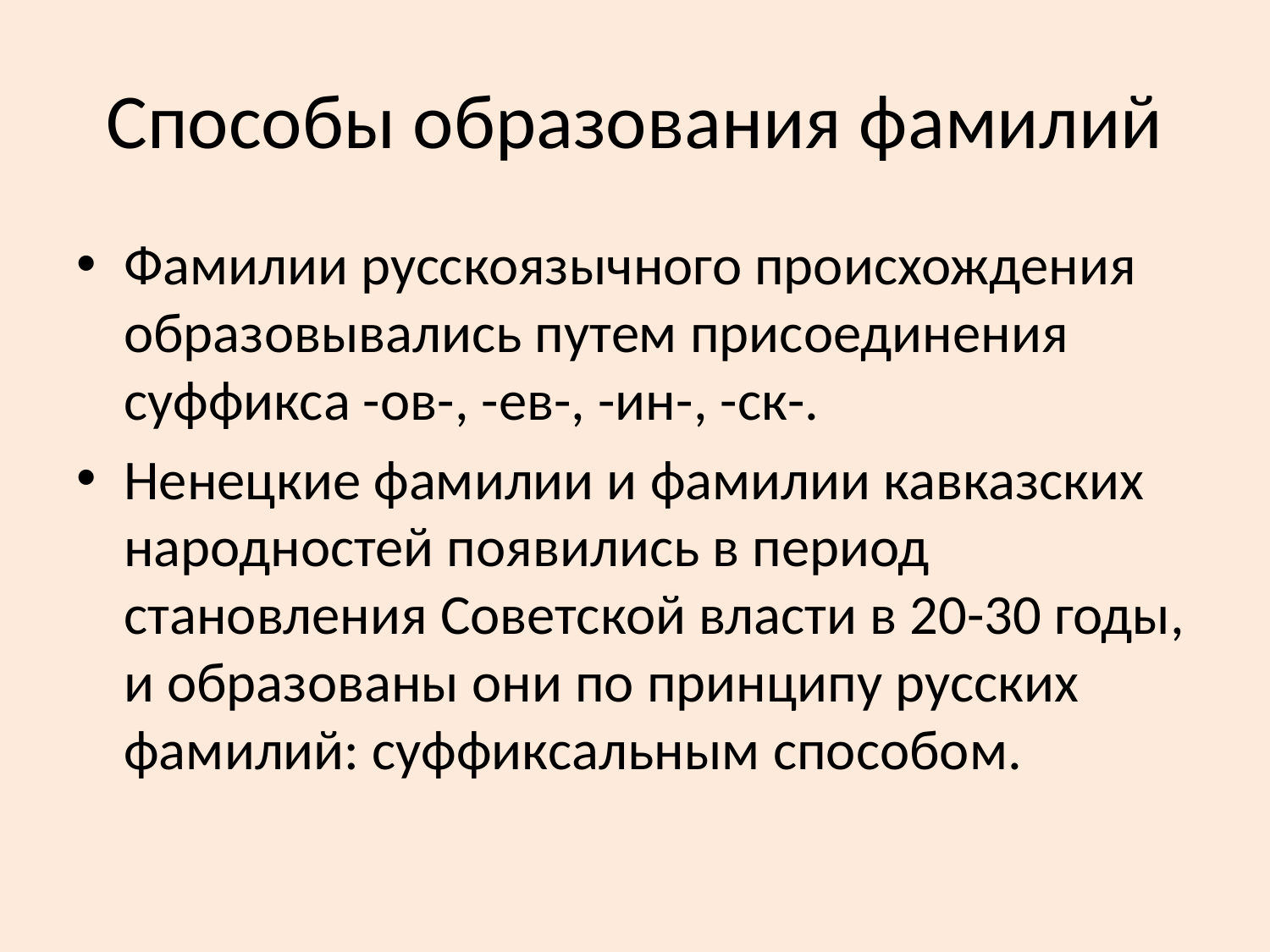

# Способы образования фамилий
Фамилии русскоязычного происхождения образовывались путем присоединения суффикса -ов-, -ев-, -ин-, -ск-.
Ненецкие фамилии и фамилии кавказских народностей появились в период становления Советской власти в 20-30 годы, и образованы они по принципу русских фамилий: суффиксальным способом.